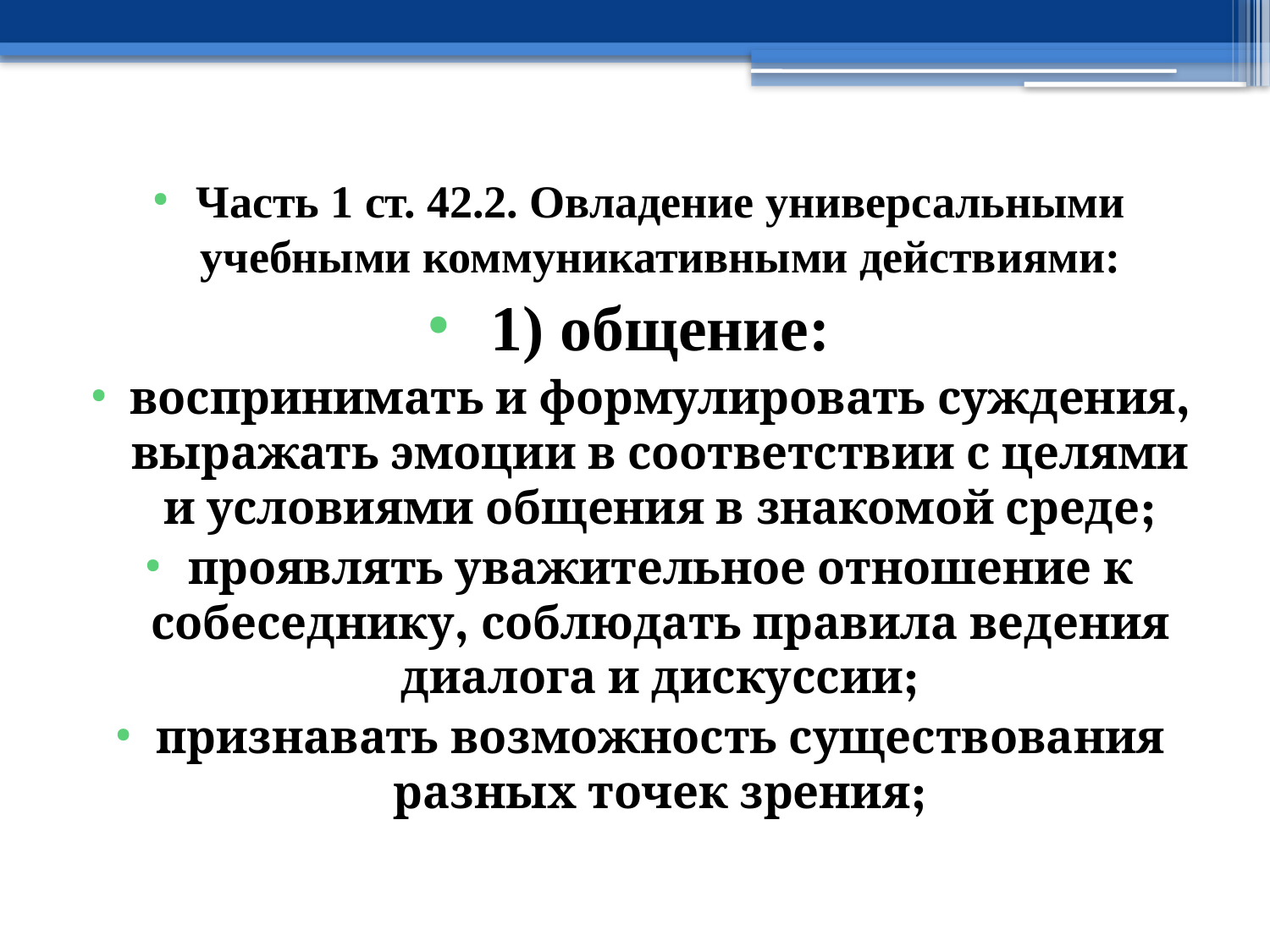

Часть 1 ст. 42.2. Овладение универсальными учебными коммуникативными действиями:
1) общение:
воспринимать и формулировать суждения, выражать эмоции в соответствии с целями и условиями общения в знакомой среде;
проявлять уважительное отношение к собеседнику, соблюдать правила ведения диалога и дискуссии;
признавать возможность существования разных точек зрения;

#